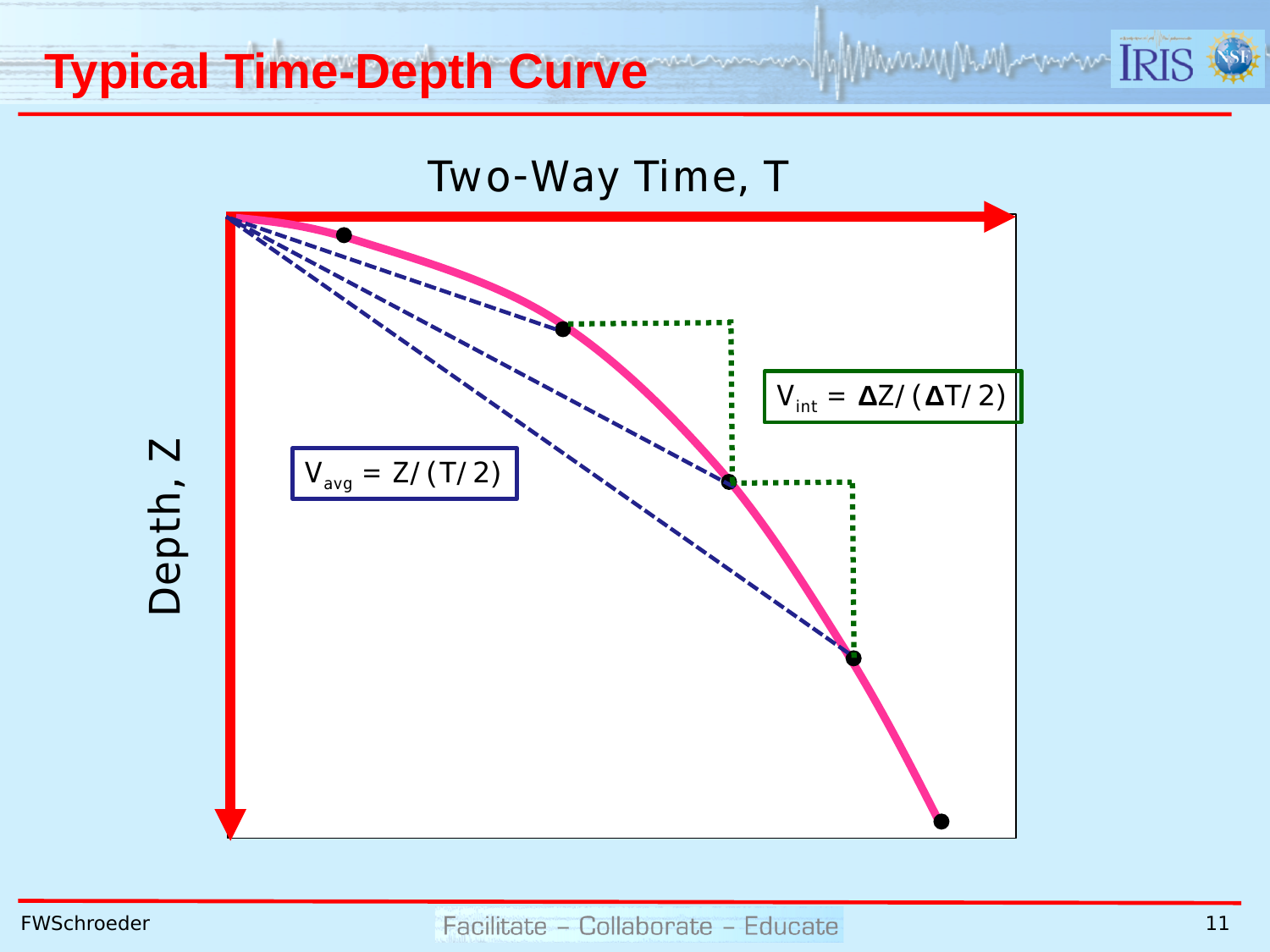

# Typical Time-Depth Curve

Two-Way Time, T

Vint = ΔZ/(ΔT/2)

Depth, Z
Vavg = Z/(T/2)